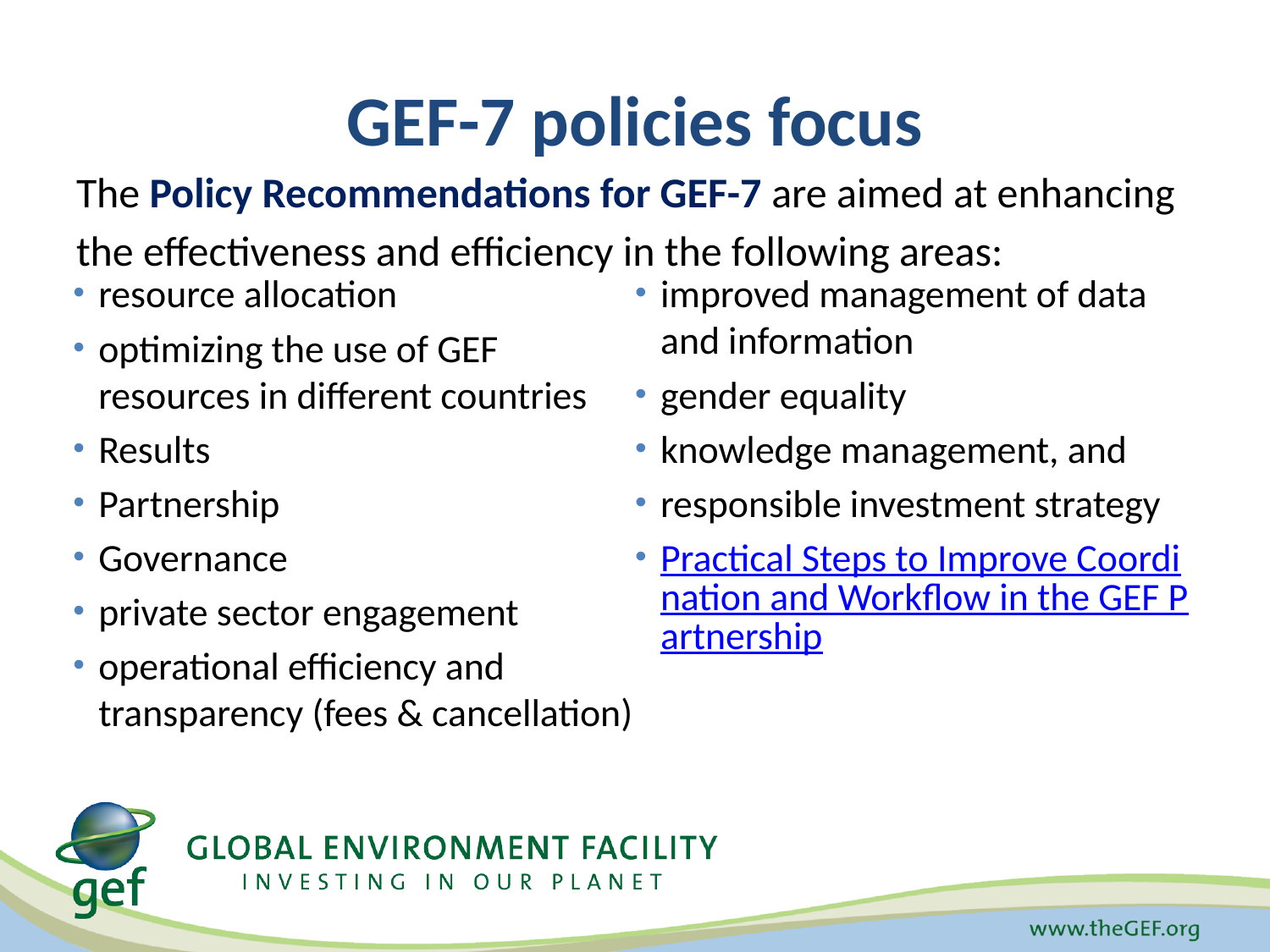

# GEF-7 policies focus
The Policy Recommendations for GEF-7 are aimed at enhancing
the effectiveness and efficiency in the following areas:
resource allocation
optimizing the use of GEF resources in different countries
Results
Partnership
Governance
private sector engagement
operational efficiency and transparency (fees & cancellation)
improved management of data and information
gender equality
knowledge management, and
responsible investment strategy
Practical Steps to Improve Coordination and Workflow in the GEF Partnership